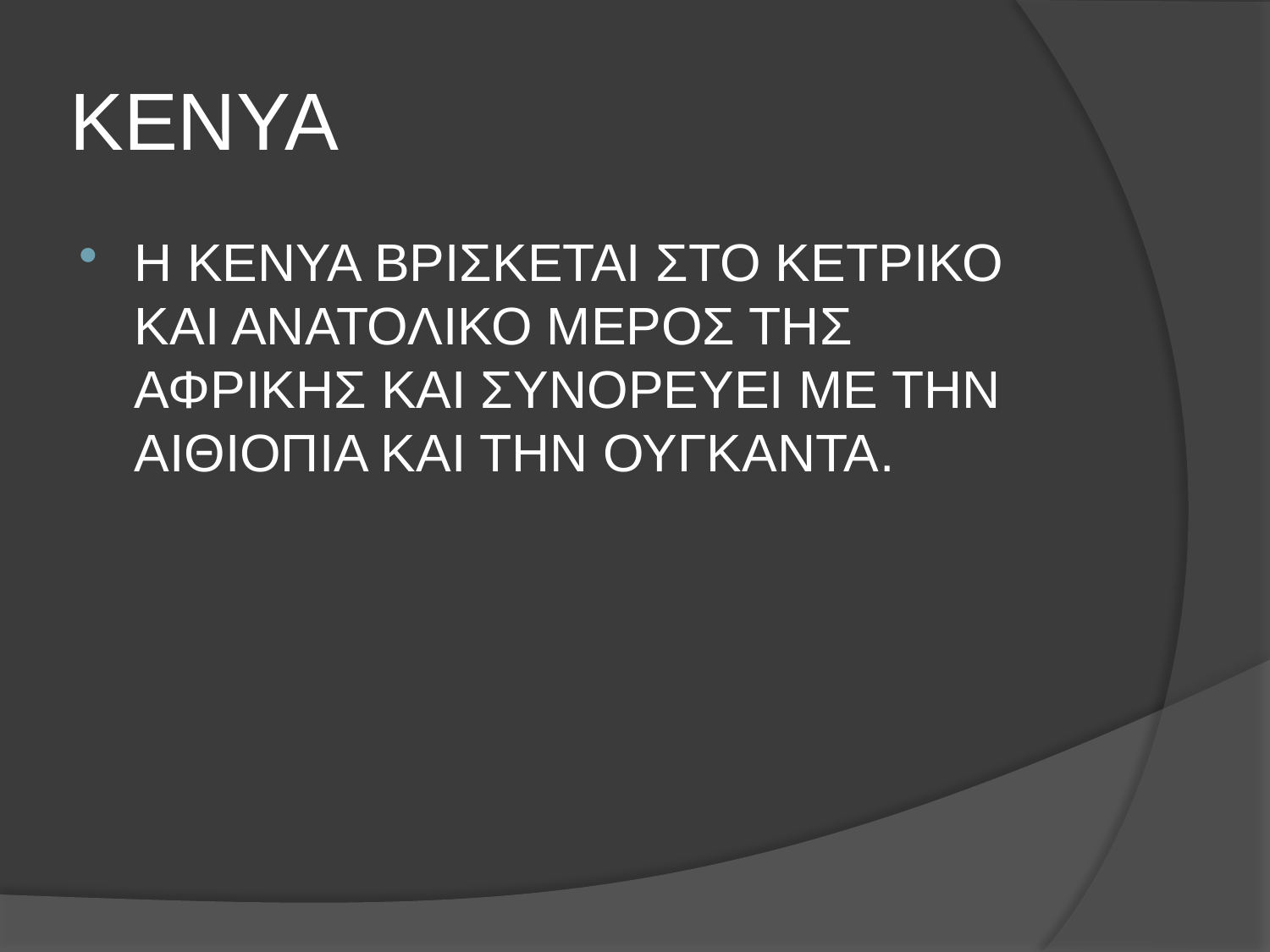

# ΚΕΝΥΑ
Η ΚΕΝΥΑ ΒΡΙΣΚΕΤΑΙ ΣΤΟ ΚΕΤΡΙΚΟ ΚΑΙ ΑΝΑΤΟΛΙΚΟ ΜΕΡΟΣ ΤΗΣ ΑΦΡΙΚΗΣ ΚΑΙ ΣΥΝΟΡΕΥΕΙ ΜΕ ΤΗΝ ΑΙΘΙΟΠΙΑ ΚΑΙ ΤΗΝ ΟΥΓΚΑΝΤΑ.